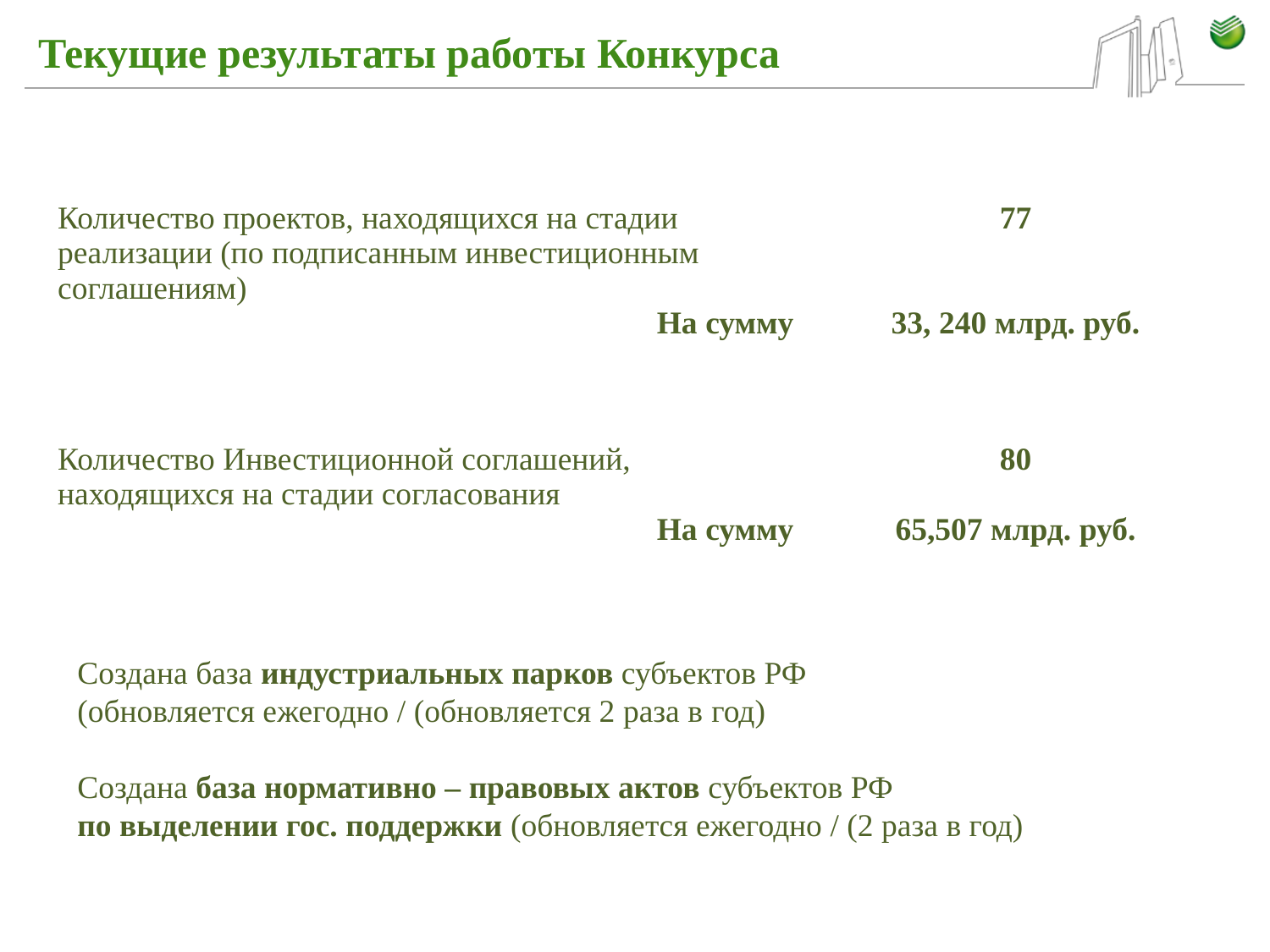

# Текущие результаты работы Конкурса
| Количество проектов, находящихся на стадии реализации (по подписанным инвестиционным соглашениям) На сумму | 77 33, 240 млрд. руб. |
| --- | --- |
| Количество Инвестиционной соглашений, находящихся на стадии согласования На сумму | 80 65,507 млрд. руб. |
|  |  |
Создана база индустриальных парков субъектов РФ
(обновляется ежегодно / (обновляется 2 раза в год)

Создана база нормативно – правовых актов субъектов РФ
по выделении гос. поддержки (обновляется ежегодно / (2 раза в год)